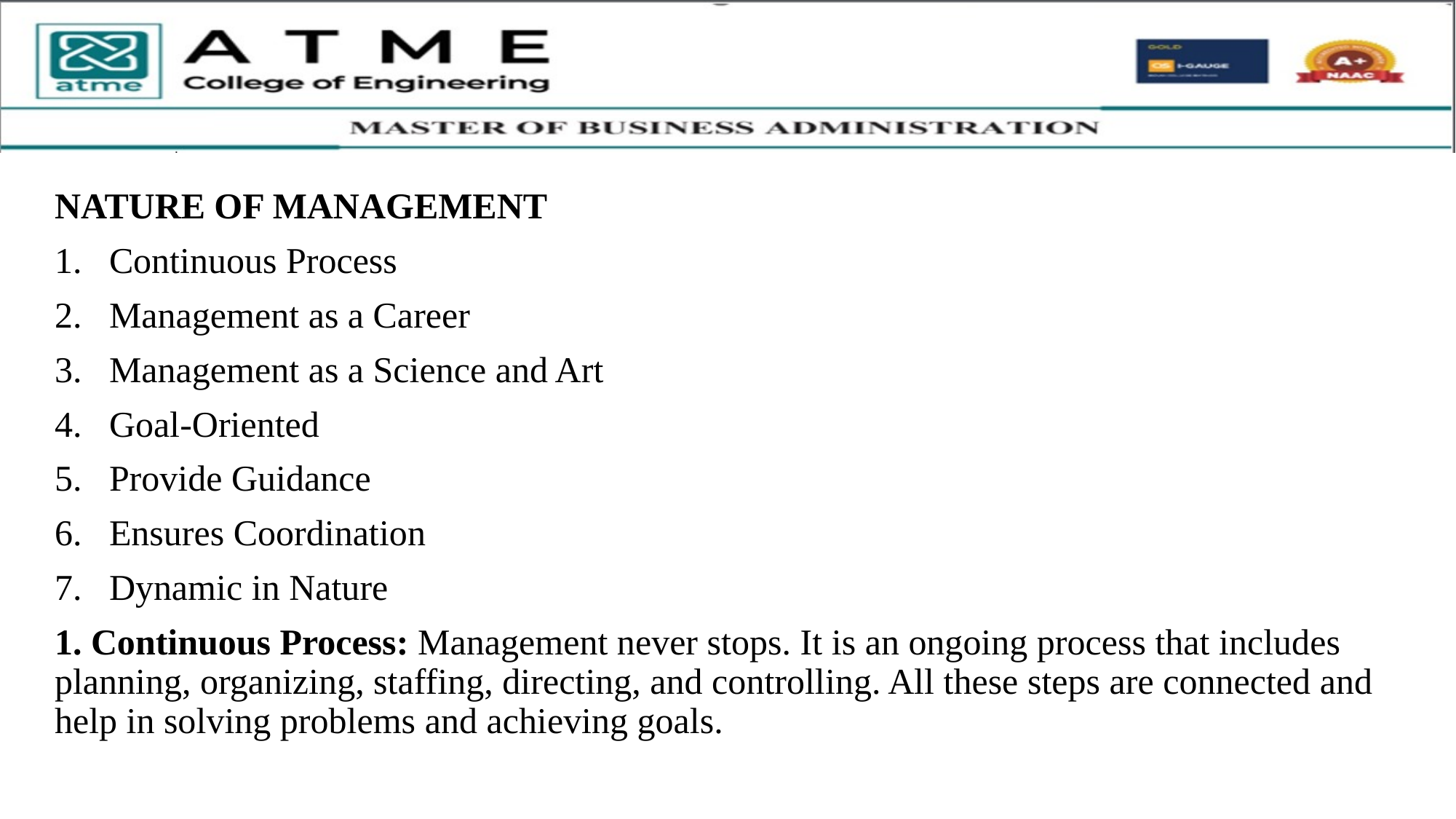

NATURE OF MANAGEMENT
Continuous Process
Management as a Career
Management as a Science and Art
Goal-Oriented
Provide Guidance
Ensures Coordination
Dynamic in Nature
1. Continuous Process: Management never stops. It is an ongoing process that includes planning, organizing, staffing, directing, and controlling. All these steps are connected and help in solving problems and achieving goals.